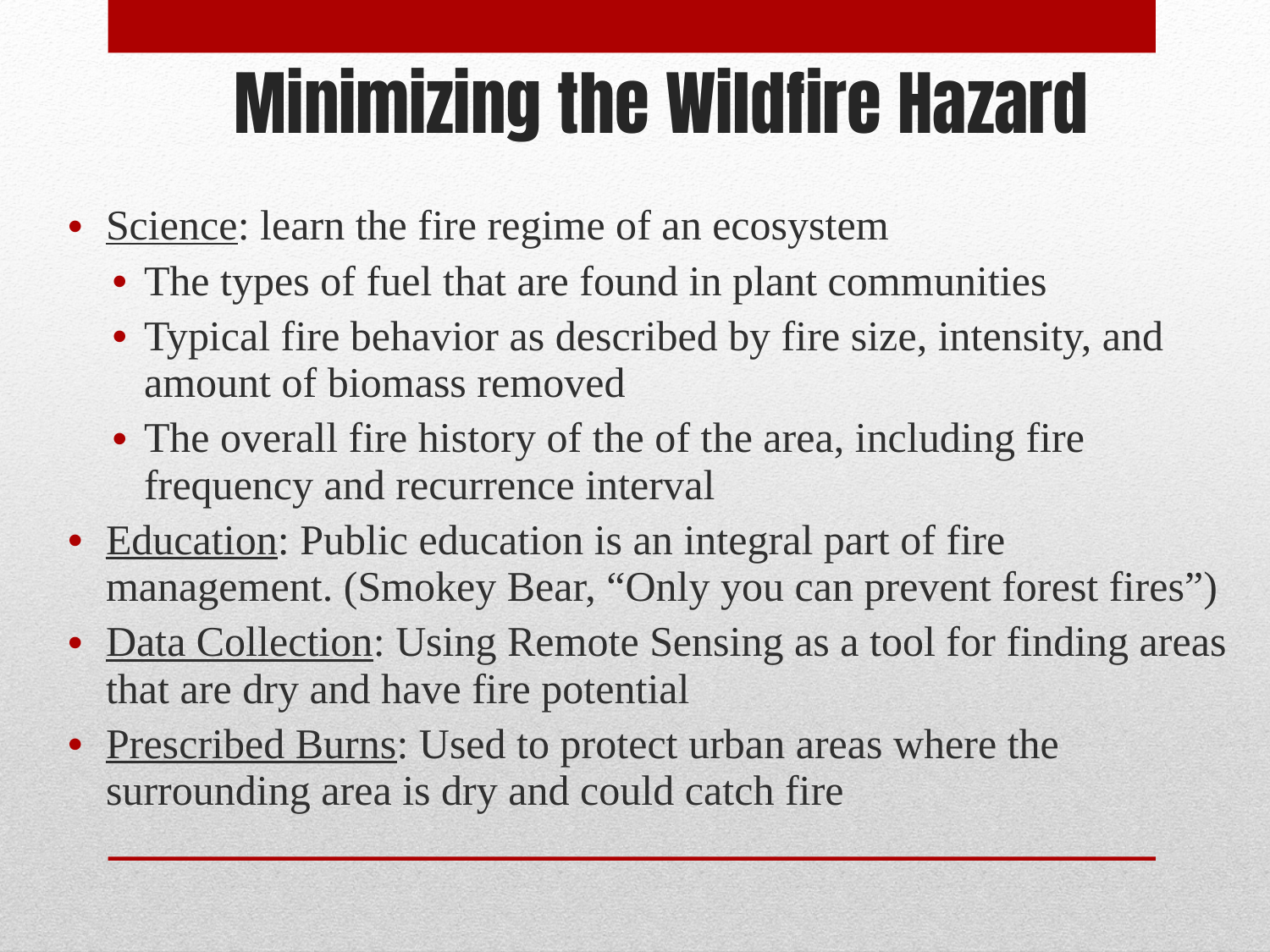

Minimizing the Wildfire Hazard
Science: learn the fire regime of an ecosystem
The types of fuel that are found in plant communities
Typical fire behavior as described by fire size, intensity, and amount of biomass removed
The overall fire history of the of the area, including fire frequency and recurrence interval
Education: Public education is an integral part of fire management. (Smokey Bear, “Only you can prevent forest fires”)
Data Collection: Using Remote Sensing as a tool for finding areas that are dry and have fire potential
Prescribed Burns: Used to protect urban areas where the surrounding area is dry and could catch fire